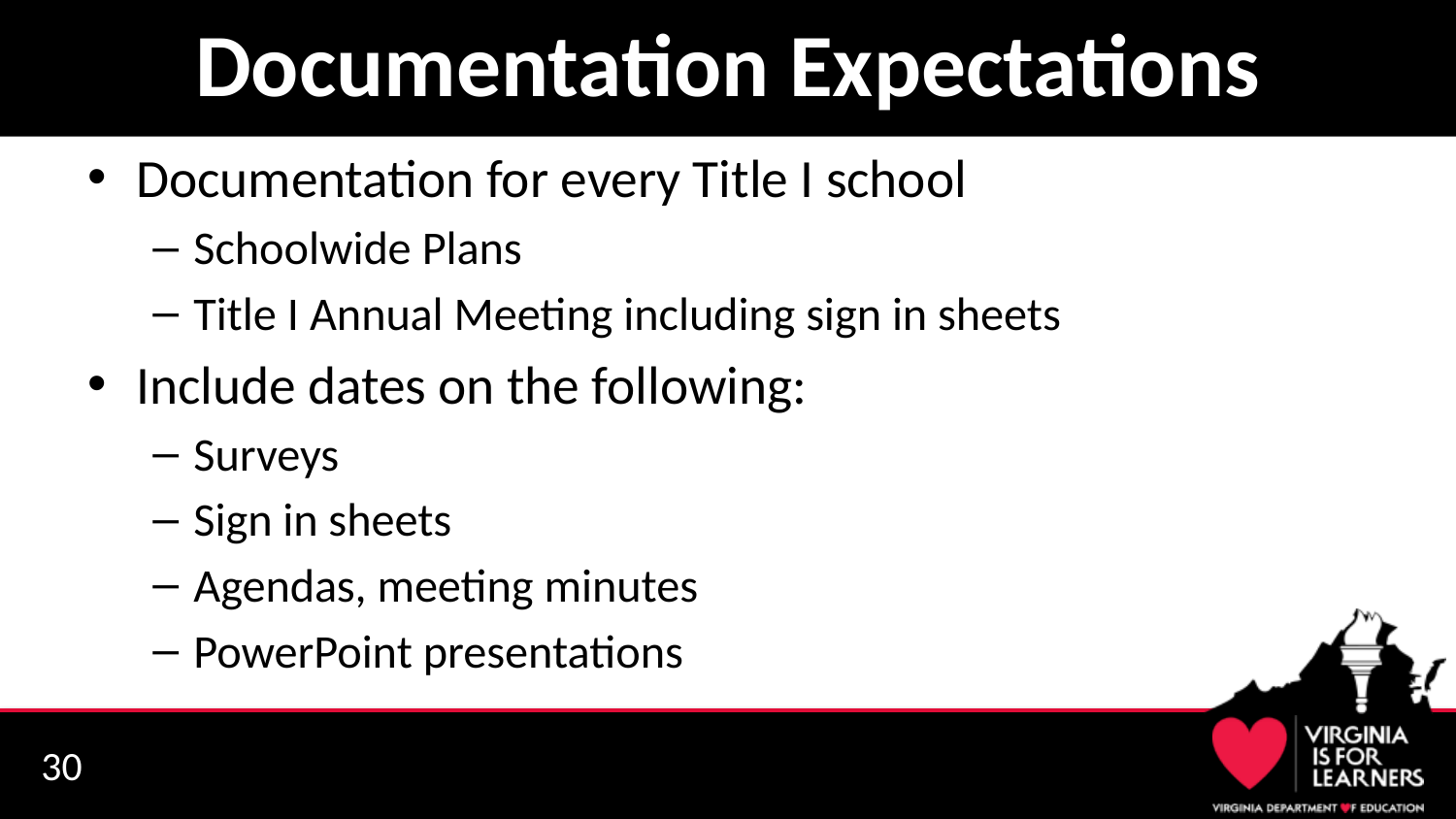

# Documentation Expectations
Documentation for every Title I school
Schoolwide Plans
Title I Annual Meeting including sign in sheets
Include dates on the following:
Surveys
Sign in sheets
Agendas, meeting minutes
PowerPoint presentations